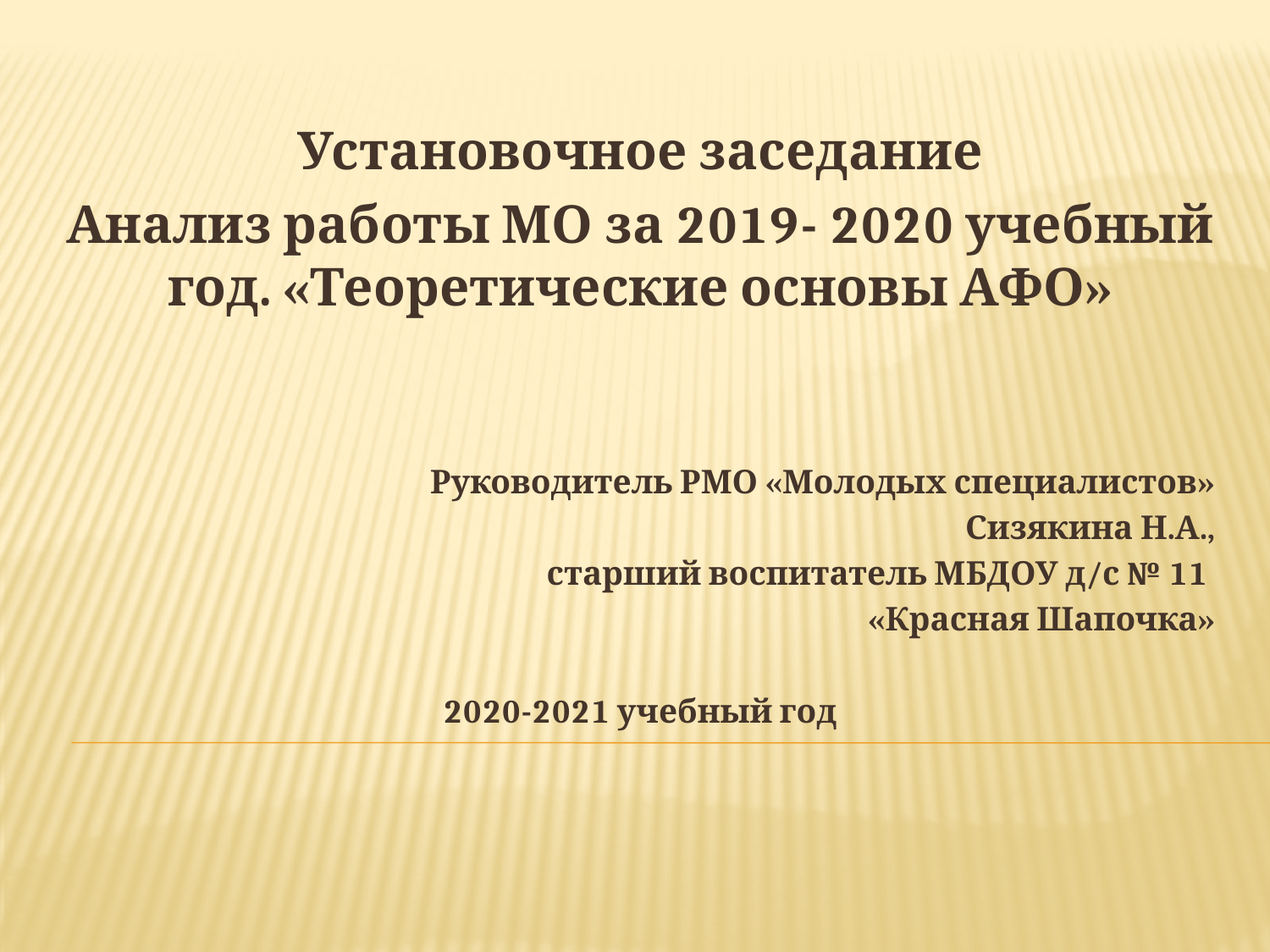

Установочное заседание
Анализ работы МО за 2019- 2020 учебный год. «Теоретические основы АФО»

Руководитель РМО «Молодых специалистов»
 Сизякина Н.А.,
старший воспитатель МБДОУ д/с № 11
«Красная Шапочка»

2020-2021 учебный год